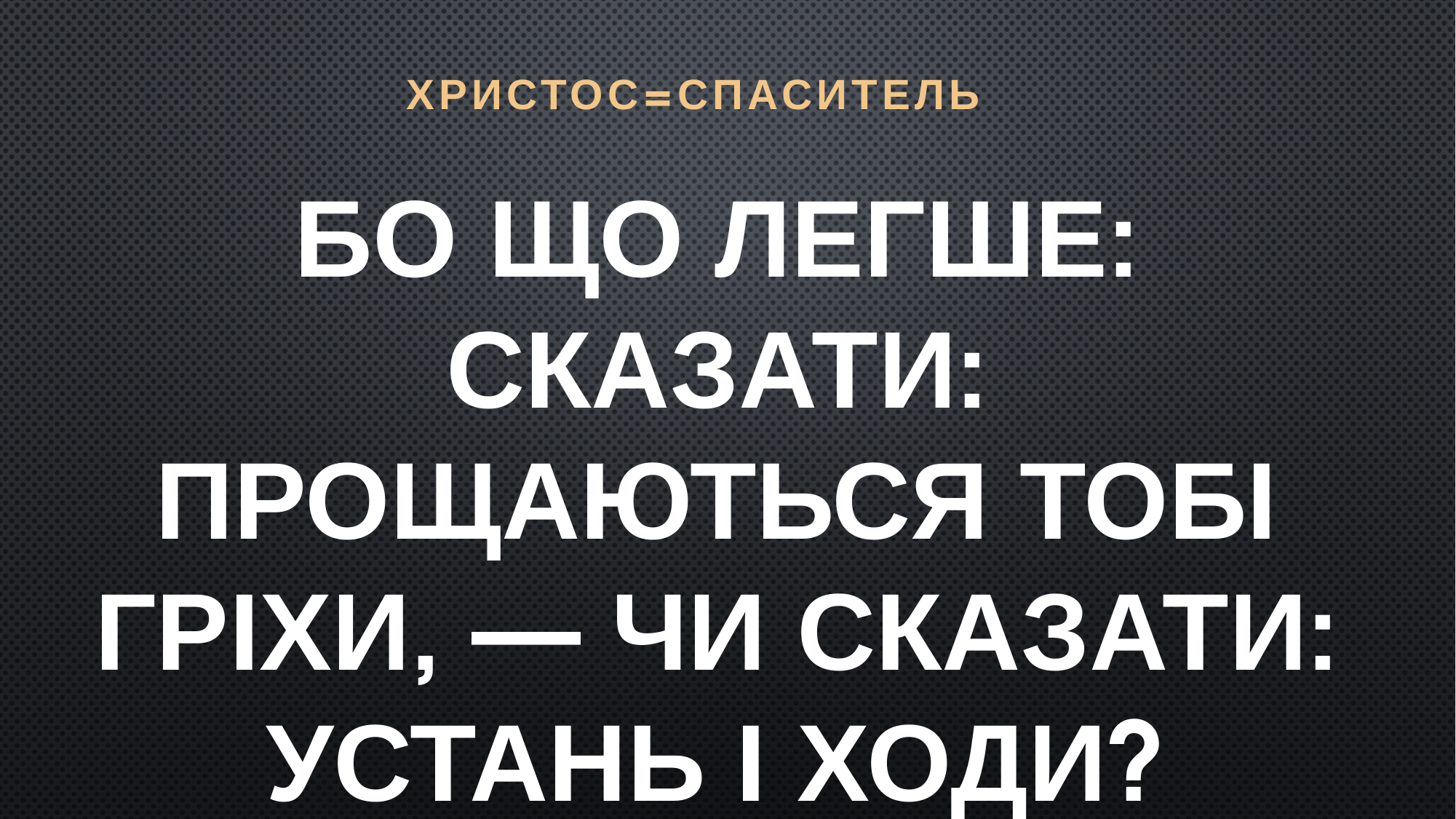

ХРИСТОС=СПАСИТЕЛЬ
Бо що легше: сказати: Прощаються тобі гріхи, — чи сказати: Устань і ходи?